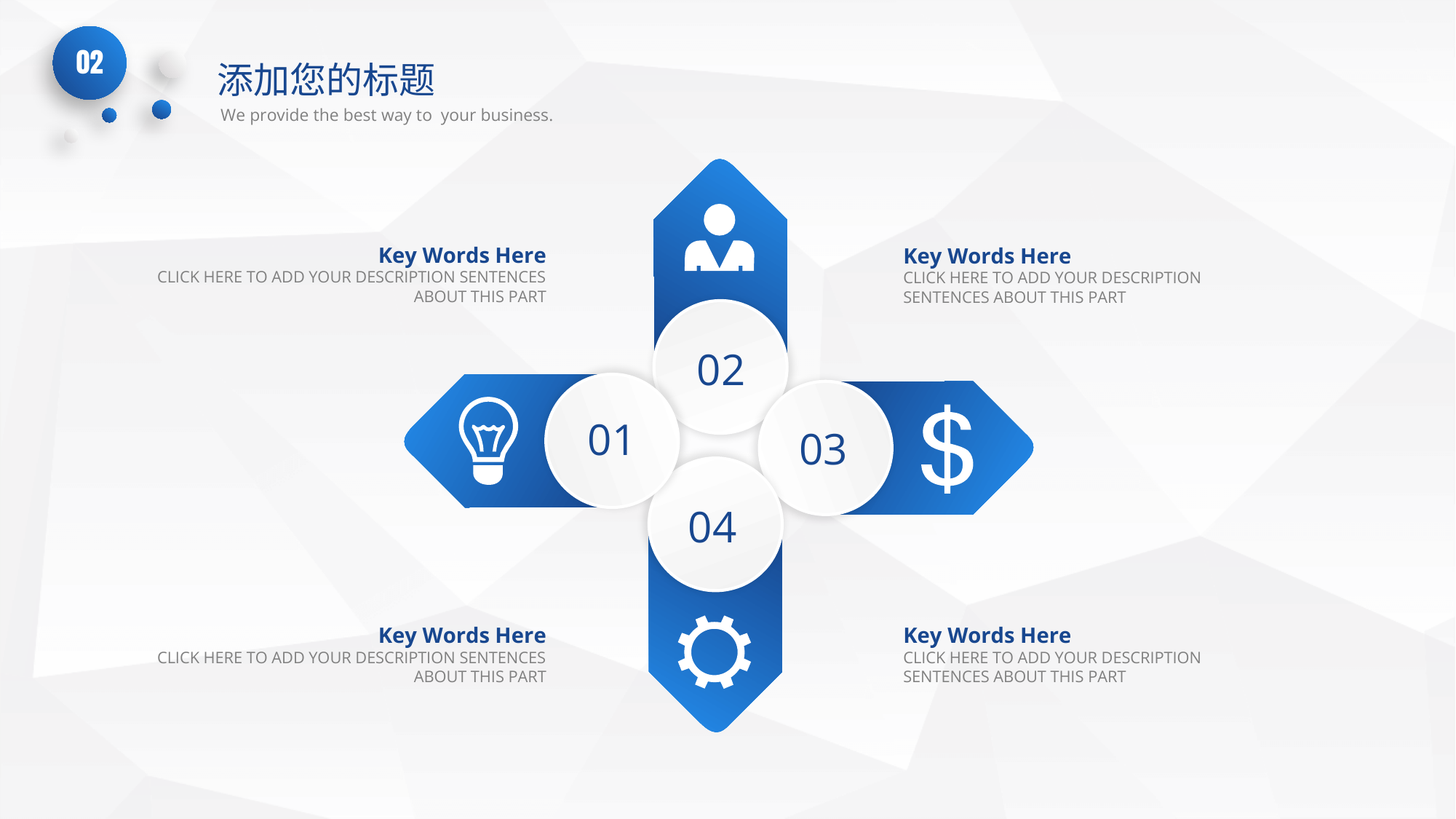

Key Words Here
CLICK HERE TO ADD YOUR DESCRIPTION SENTENCES ABOUT THIS PART
Key Words Here
CLICK HERE TO ADD YOUR DESCRIPTION SENTENCES ABOUT THIS PART

02

01
03

04

Key Words Here
CLICK HERE TO ADD YOUR DESCRIPTION SENTENCES ABOUT THIS PART
Key Words Here
CLICK HERE TO ADD YOUR DESCRIPTION SENTENCES ABOUT THIS PART